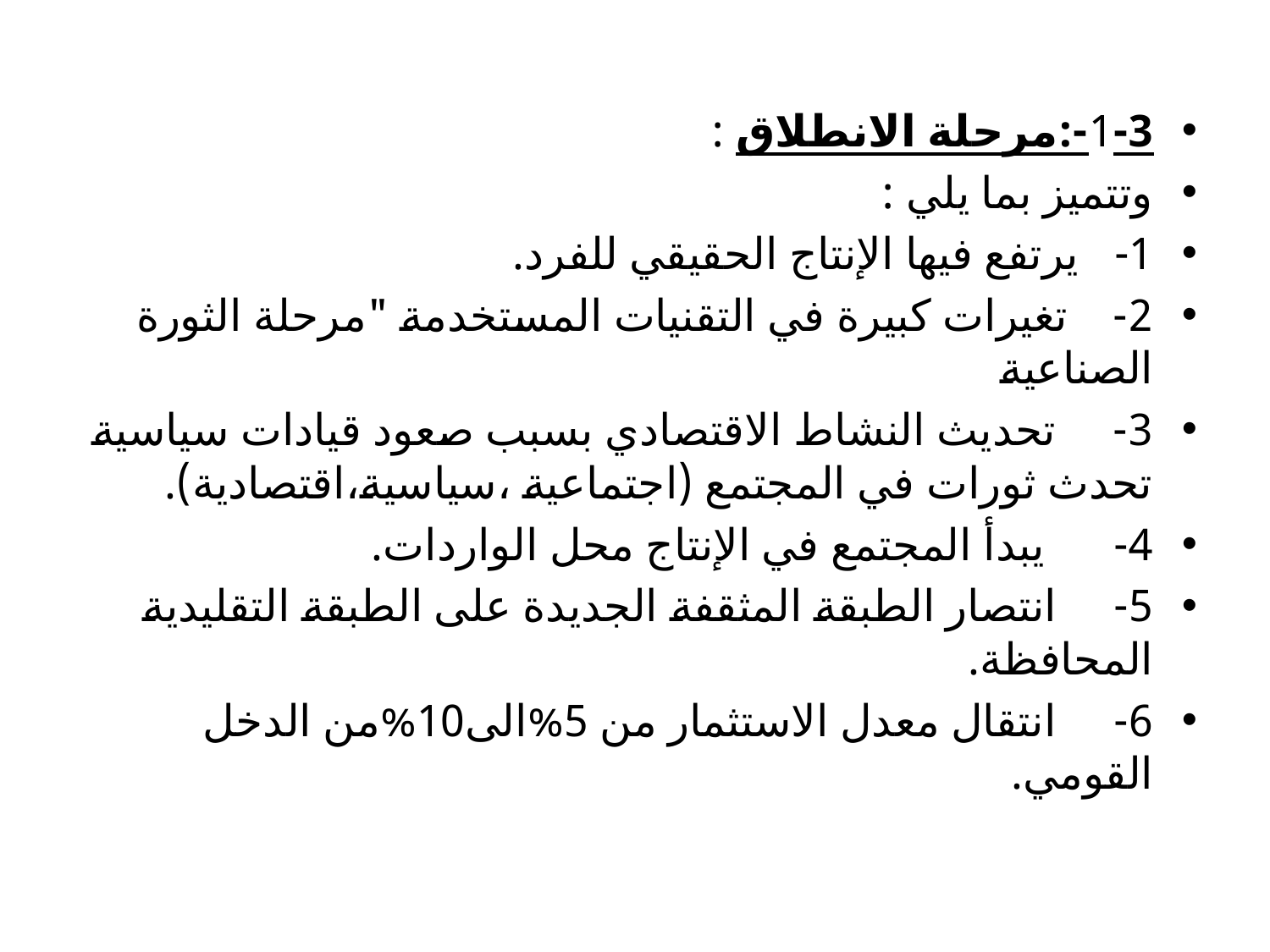

1-3-:مرحلة الانطلاق :
وتتميز بما يلي :
1-   يرتفع فيها الإنتاج الحقيقي للفرد.
2-    تغيرات كبيرة في التقنيات المستخدمة "مرحلة الثورة الصناعية
3-     تحديث النشاط الاقتصادي بسبب صعود قيادات سياسية تحدث ثورات في المجتمع (اجتماعية ،سياسية،اقتصادية).
4-      يبدأ المجتمع في الإنتاج محل الواردات.
5-     انتصار الطبقة المثقفة الجديدة على الطبقة التقليدية المحافظة.
6-     انتقال معدل الاستثمار من 5%الى10%من الدخل القومي.